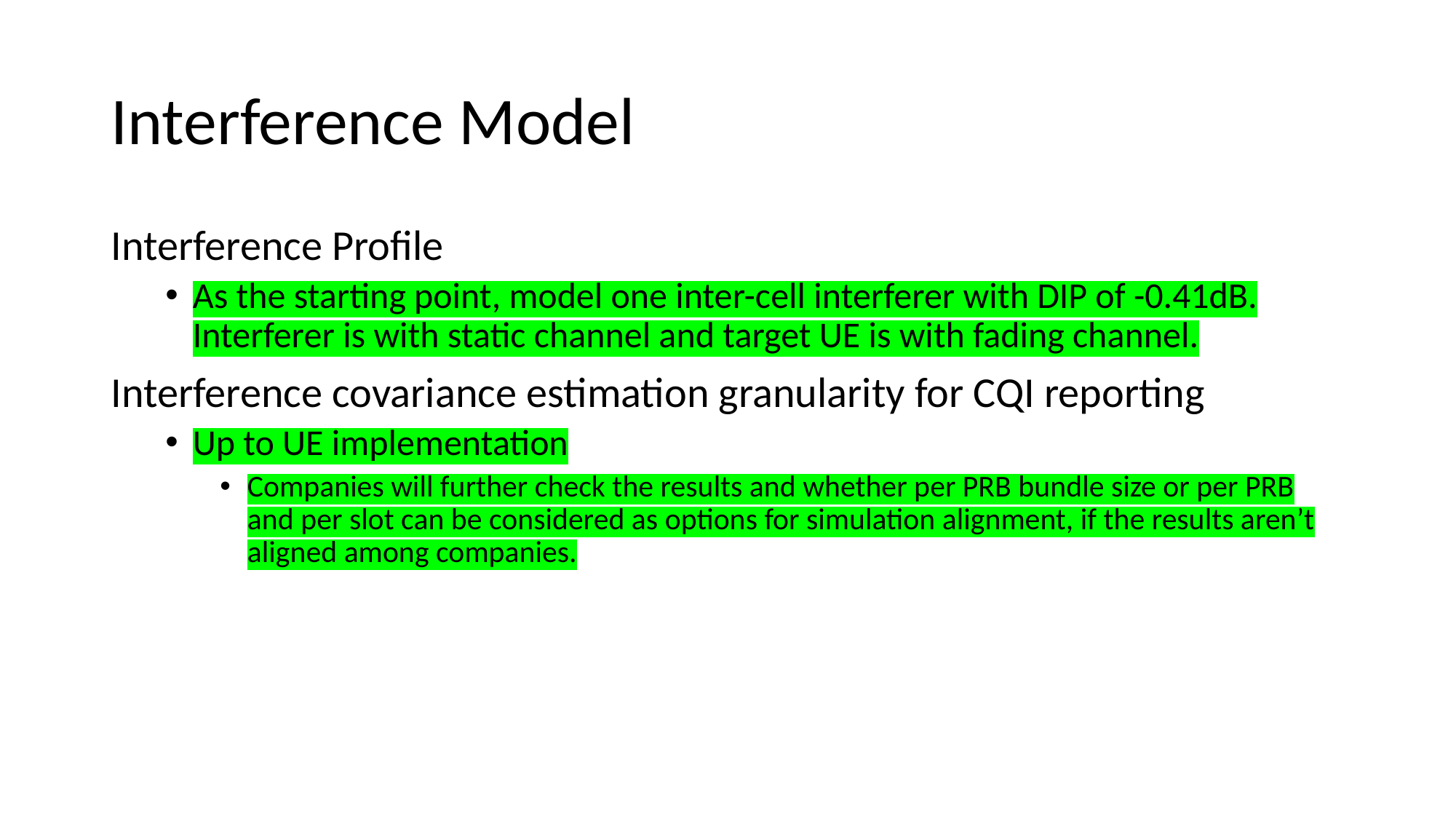

# Interference Model
Interference Profile
As the starting point, model one inter-cell interferer with DIP of -0.41dB. Interferer is with static channel and target UE is with fading channel.
Interference covariance estimation granularity for CQI reporting
Up to UE implementation
Companies will further check the results and whether per PRB bundle size or per PRB and per slot can be considered as options for simulation alignment, if the results aren’t aligned among companies.